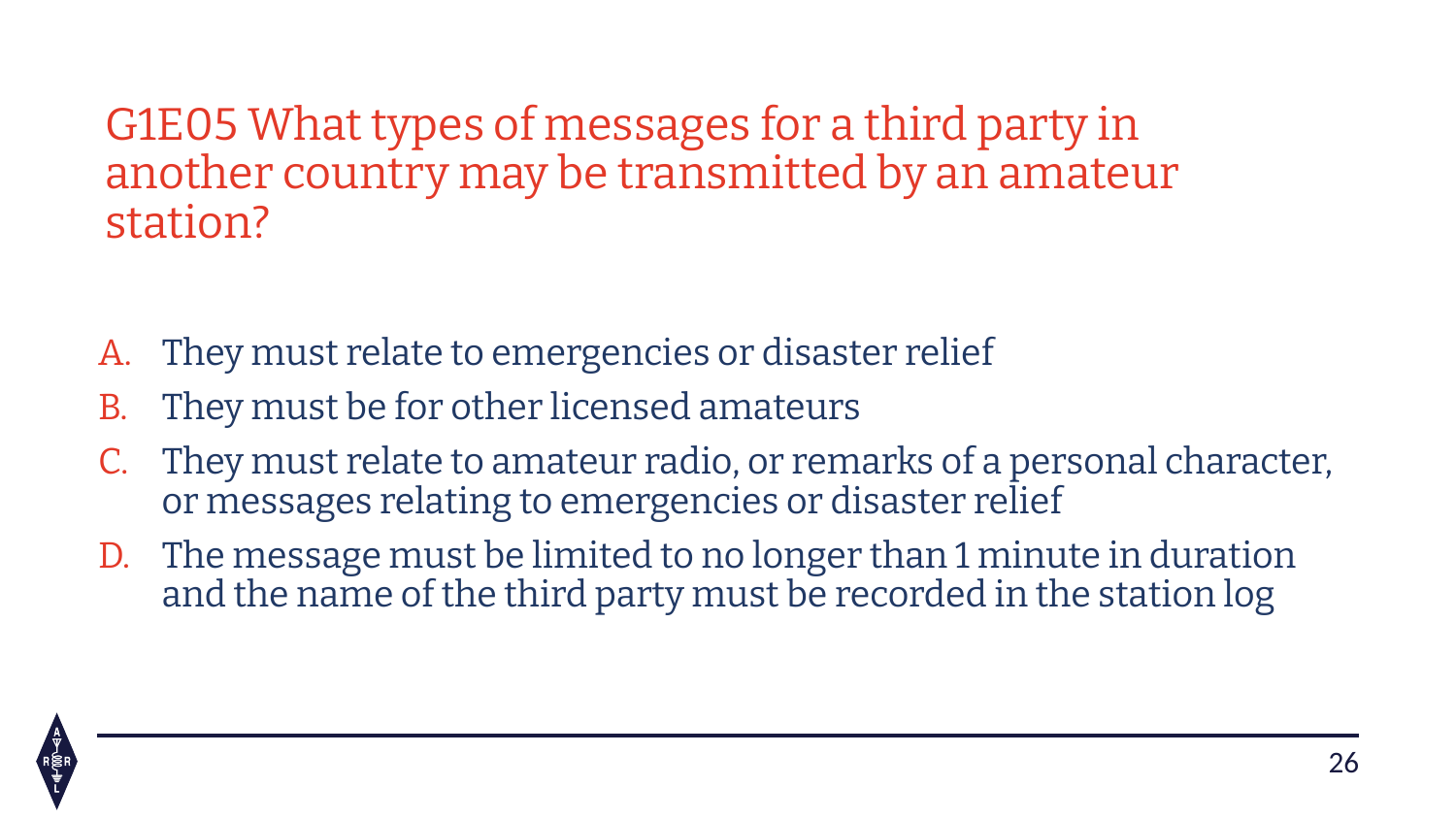

# G1E05 What types of messages for a third party in another country may be transmitted by an amateur station?

They must relate to emergencies or disaster relief
They must be for other licensed amateurs
They must relate to amateur radio, or remarks of a personal character, or messages relating to emergencies or disaster relief
The message must be limited to no longer than 1 minute in duration and the name of the third party must be recorded in the station log

26